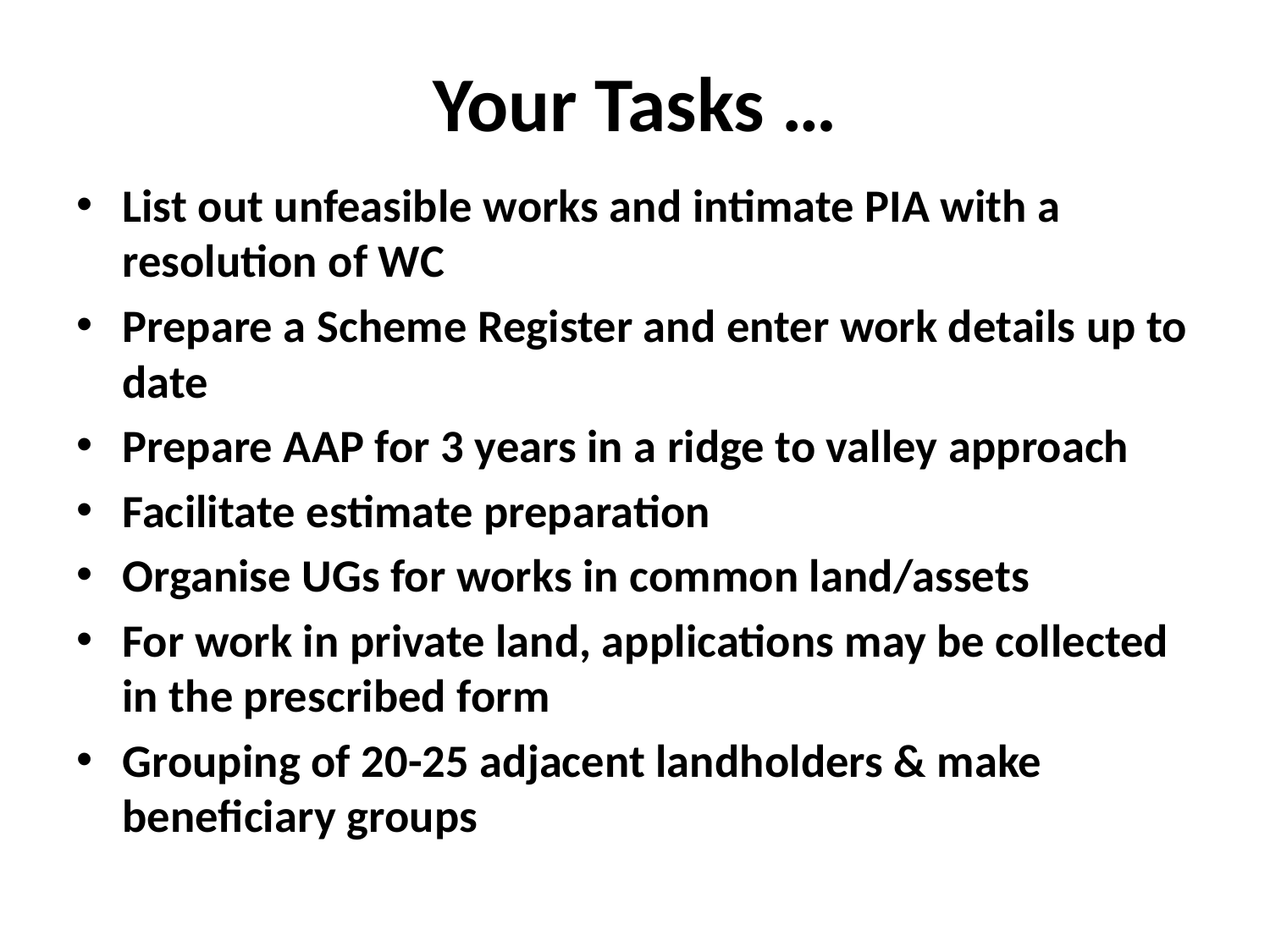

# Your Tasks …
List out unfeasible works and intimate PIA with a resolution of WC
Prepare a Scheme Register and enter work details up to date
Prepare AAP for 3 years in a ridge to valley approach
Facilitate estimate preparation
Organise UGs for works in common land/assets
For work in private land, applications may be collected in the prescribed form
Grouping of 20-25 adjacent landholders & make beneficiary groups